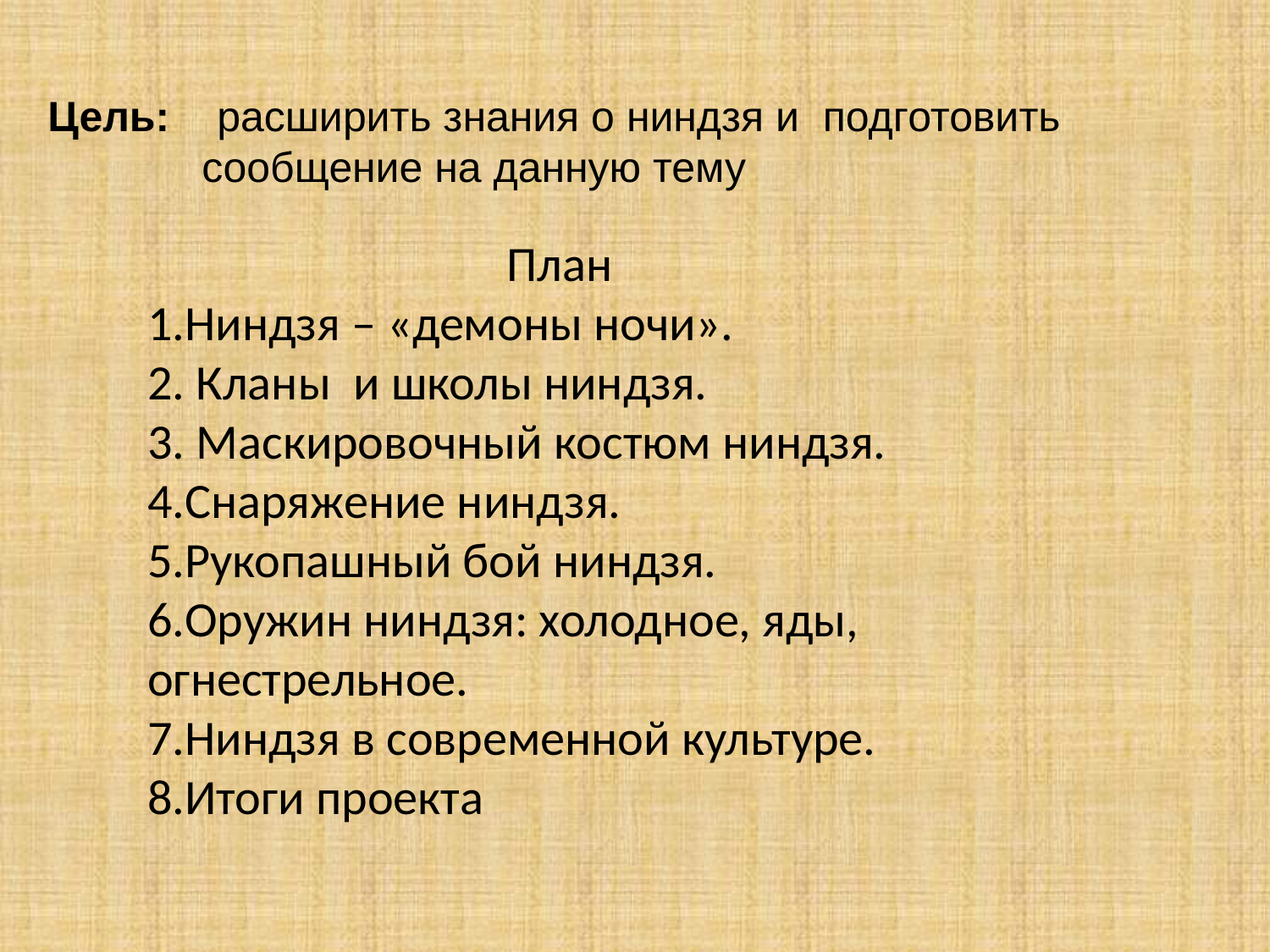

Цель:    расширить знания о ниндзя и  подготовить
             сообщение на данную тему

                                План
1.Ниндзя – «демоны ночи».
2. Кланы  и школы ниндзя.
3. Маскировочный костюм ниндзя.
4.Снаряжение ниндзя.
5.Рукопашный бой ниндзя.
6.Оружин ниндзя: холодное, яды, огнестрельное.
7.Ниндзя в современной культуре.
8.Итоги проекта